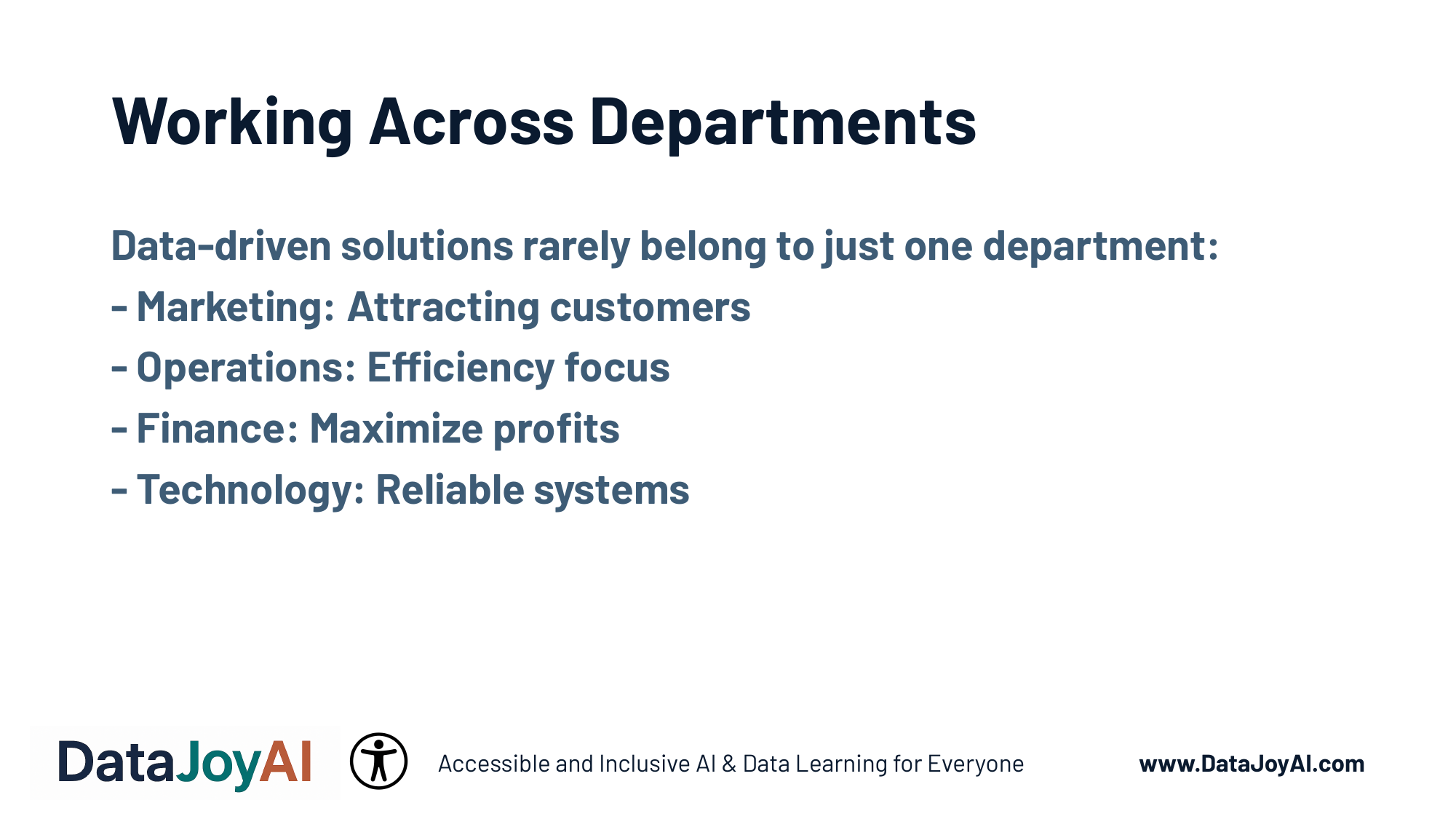

# Working Across Departments
Data-driven solutions rarely belong to just one department:
- Marketing: Attracting customers
- Operations: Efficiency focus
- Finance: Maximize profits
- Technology: Reliable systems